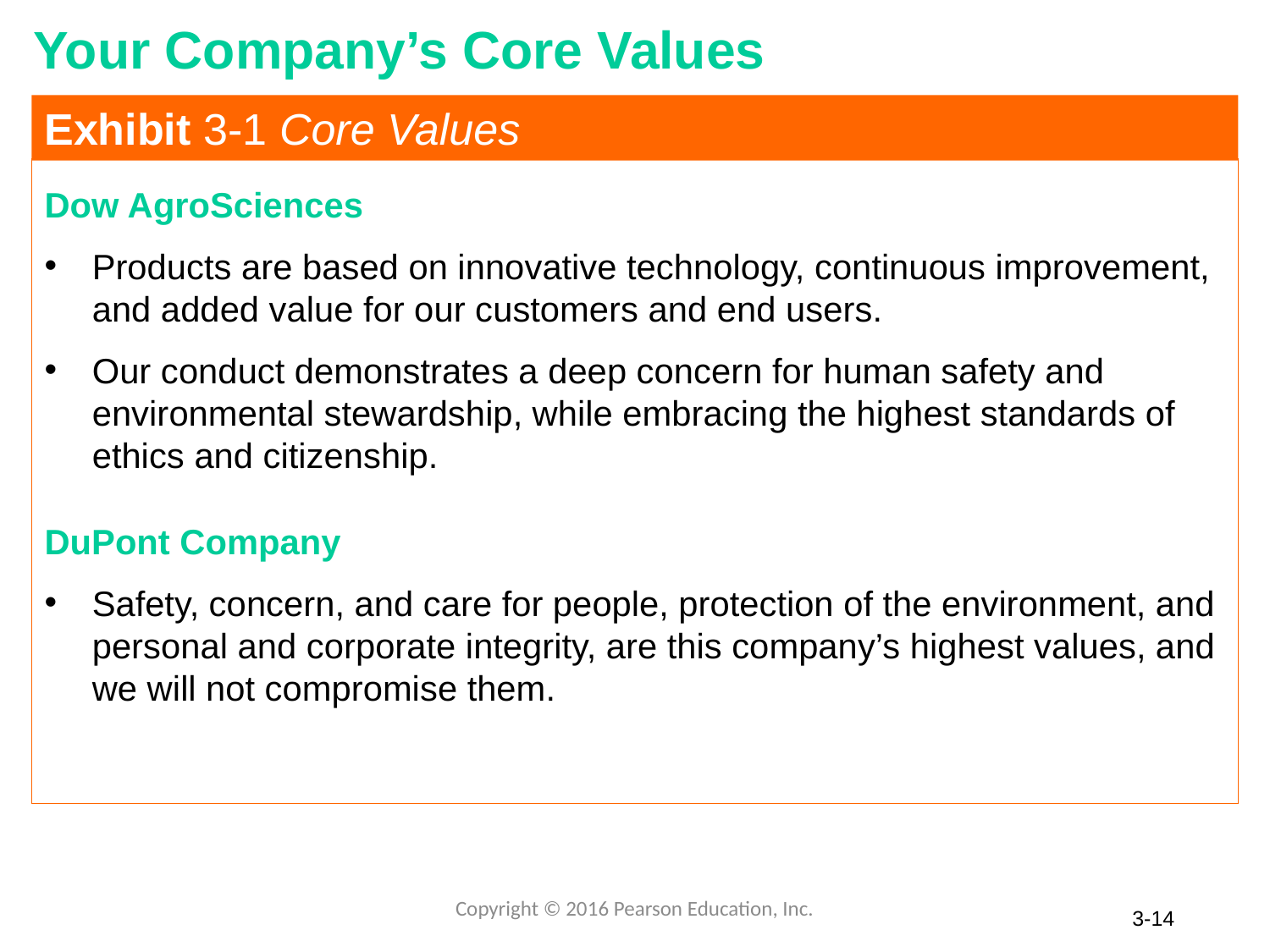

# Your Company’s Core Values
Exhibit 3-1 Core Values

Dow AgroSciences

Products are based on innovative technology, continuous improvement, and added value for our customers and end users.

Our conduct demonstrates a deep concern for human safety and environmental stewardship, while embracing the highest standards of ethics and citizenship.

DuPont Company

Safety, concern, and care for people, protection of the environment, and personal and corporate integrity, are this company’s highest values, and we will not compromise them.

Copyright © 2016 Pearson Education, Inc.